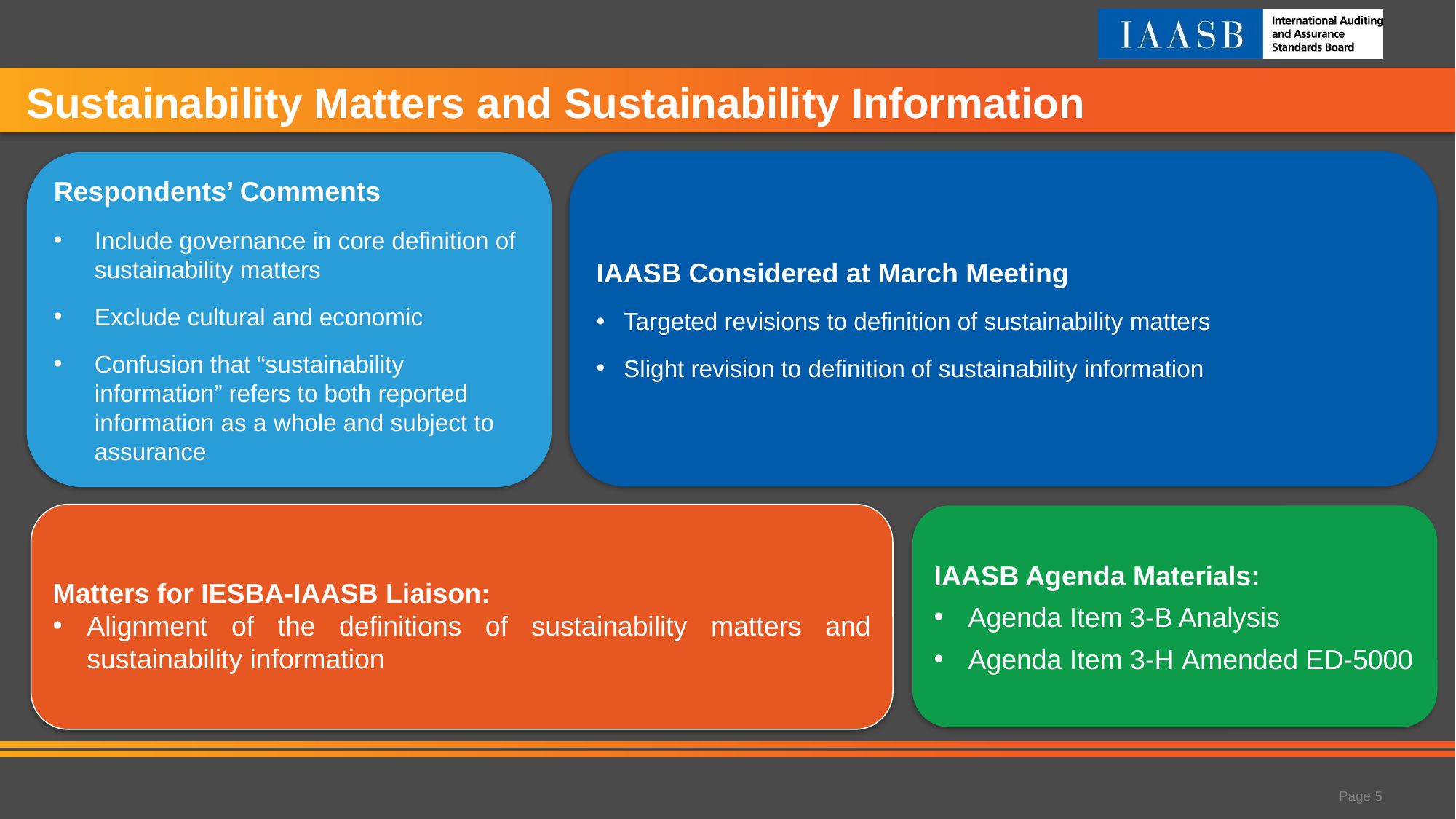

# Sustainability Matters and Sustainability Information

IAASB Considered at March Meeting
Targeted revisions to definition of sustainability matters
Slight revision to definition of sustainability information
Respondents’ Comments
Include governance in core definition of sustainability matters
Exclude cultural and economic
Confusion that “sustainability information” refers to both reported information as a whole and subject to assurance
Matters for IESBA-IAASB Liaison:
Alignment of the definitions of sustainability matters and sustainability information
IAASB Agenda Materials:
Agenda Item 3-B Analysis
Agenda Item 3-H Amended ED-5000
Page 5